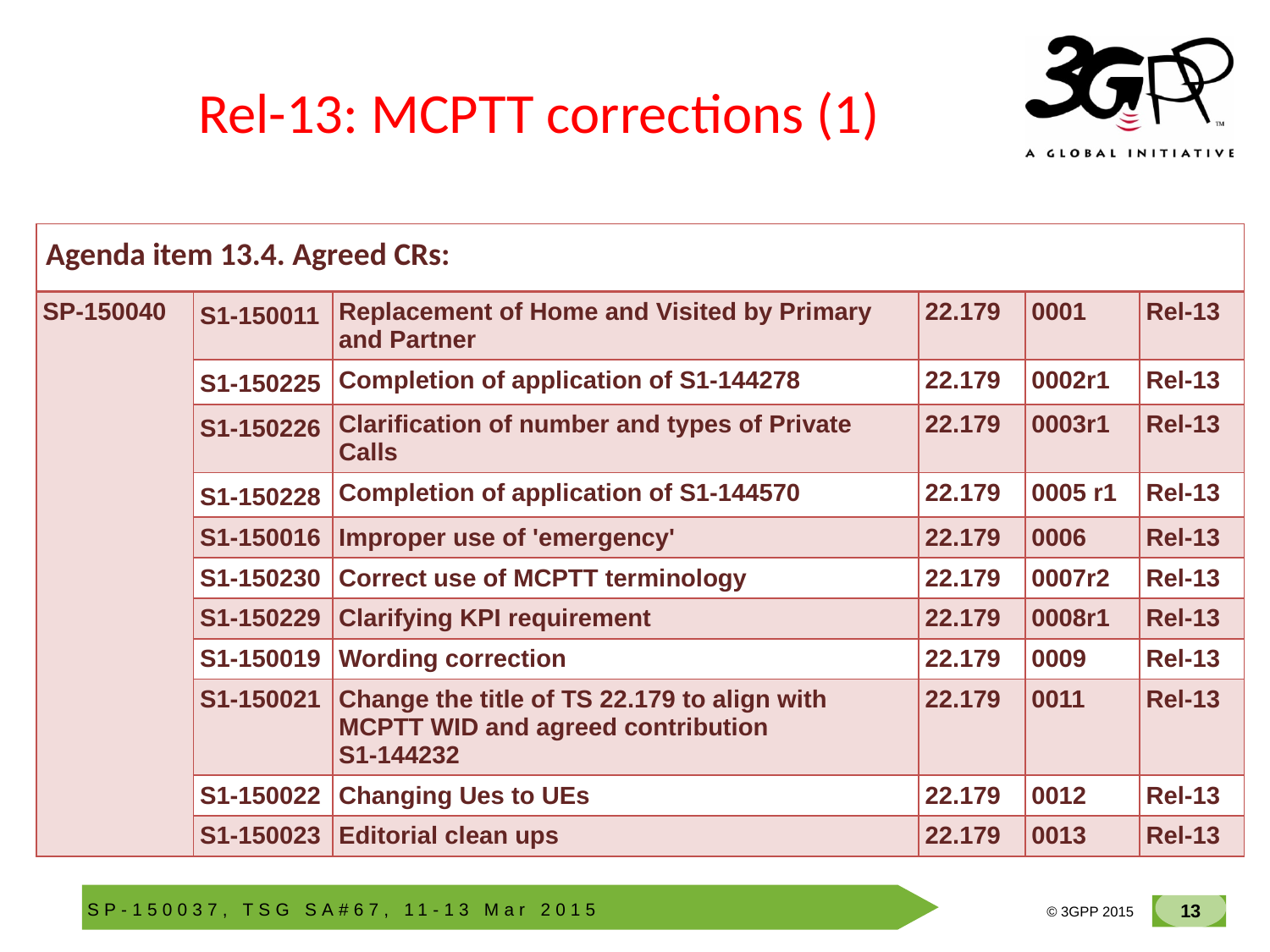

# Rel-13: MCPTT corrections (1)
| Agenda item 13.4. Agreed CRs: |  |  |  |  |  |
| --- | --- | --- | --- | --- | --- |
| SP-150040 | S1-150011 | Replacement of Home and Visited by Primary and Partner | 22.179 | 0001 | Rel-13 |
|  | S1-150225 | Completion of application of S1-144278 | 22.179 | 0002r1 | Rel-13 |
|  | S1-150226 | Clarification of number and types of Private Calls | 22.179 | 0003r1 | Rel-13 |
|  | S1-150228 | Completion of application of S1-144570 | 22.179 | 0005 r1 | Rel-13 |
|  | S1-150016 | Improper use of 'emergency' | 22.179 | 0006 | Rel-13 |
|  | S1-150230 | Correct use of MCPTT terminology | 22.179 | 0007r2 | Rel-13 |
|  | S1-150229 | Clarifying KPI requirement | 22.179 | 0008r1 | Rel-13 |
|  | S1-150019 | Wording correction | 22.179 | 0009 | Rel-13 |
|  | S1-150021 | Change the title of TS 22.179 to align with MCPTT WID and agreed contribution S1-144232 | 22.179 | 0011 | Rel-13 |
|  | S1-150022 | Changing Ues to UEs | 22.179 | 0012 | Rel-13 |
|  | S1-150023 | Editorial clean ups | 22.179 | 0013 | Rel-13 |